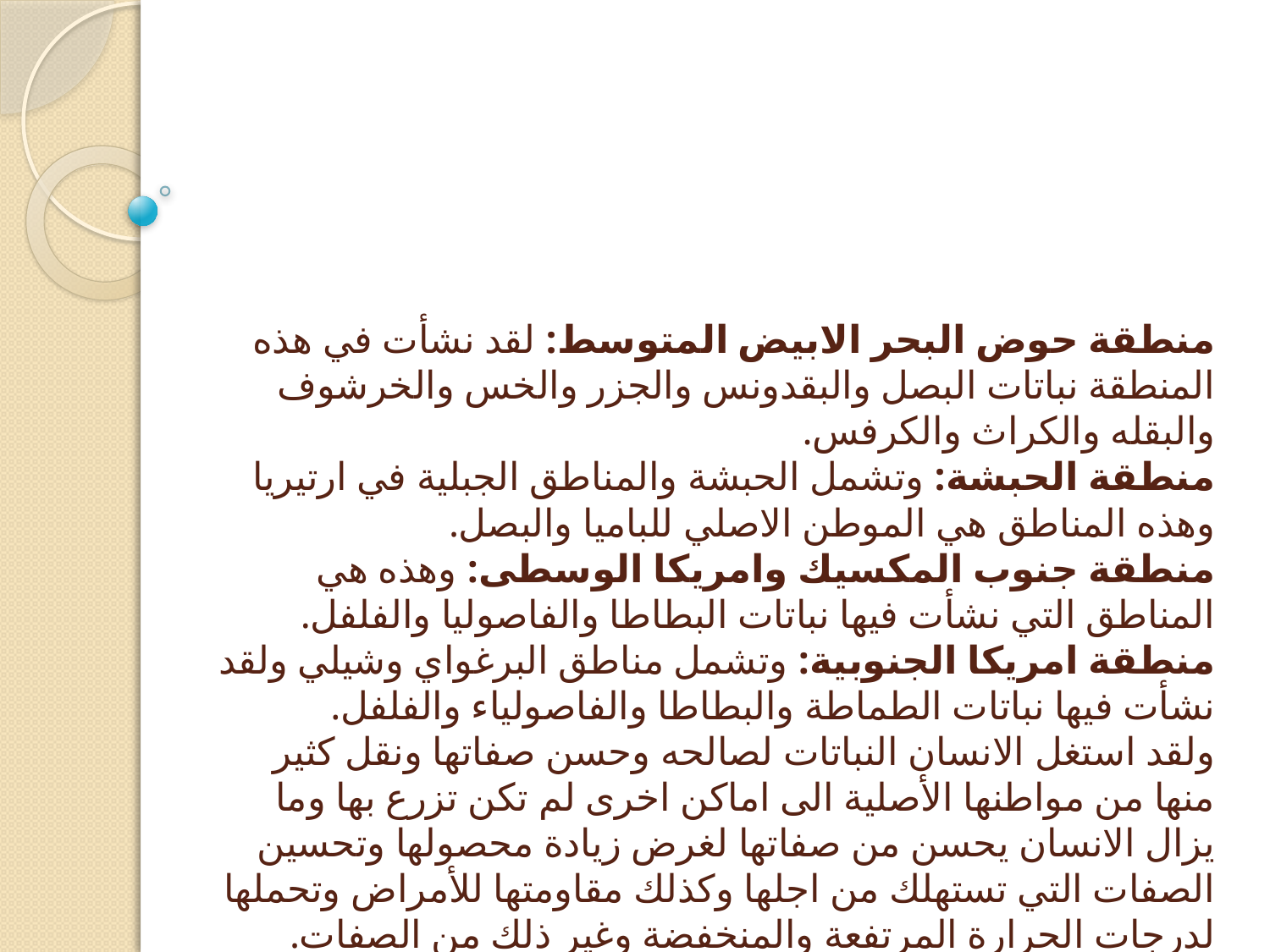

# منطقة حوض البحر الابيض المتوسط: لقد نشأت في هذه المنطقة نباتات البصل والبقدونس والجزر والخس والخرشوف والبقله والكراث والكرفس. منطقة الحبشة: وتشمل الحبشة والمناطق الجبلية في ارتيريا وهذه المناطق هي الموطن الاصلي للباميا والبصل. منطقة جنوب المكسيك وامريكا الوسطى: وهذه هي المناطق التي نشأت فيها نباتات البطاطا والفاصوليا والفلفل. منطقة امريكا الجنوبية: وتشمل مناطق البرغواي وشيلي ولقد نشأت فيها نباتات الطماطة والبطاطا والفاصولياء والفلفل. ولقد استغل الانسان النباتات لصالحه وحسن صفاتها ونقل كثير منها من مواطنها الأصلية الى اماكن اخرى لم تكن تزرع بها وما يزال الانسان يحسن من صفاتها لغرض زيادة محصولها وتحسين الصفات التي تستهلك من اجلها وكذلك مقاومتها للأمراض وتحملها لدرجات الحرارة المرتفعة والمنخفضة وغير ذلك من الصفات.